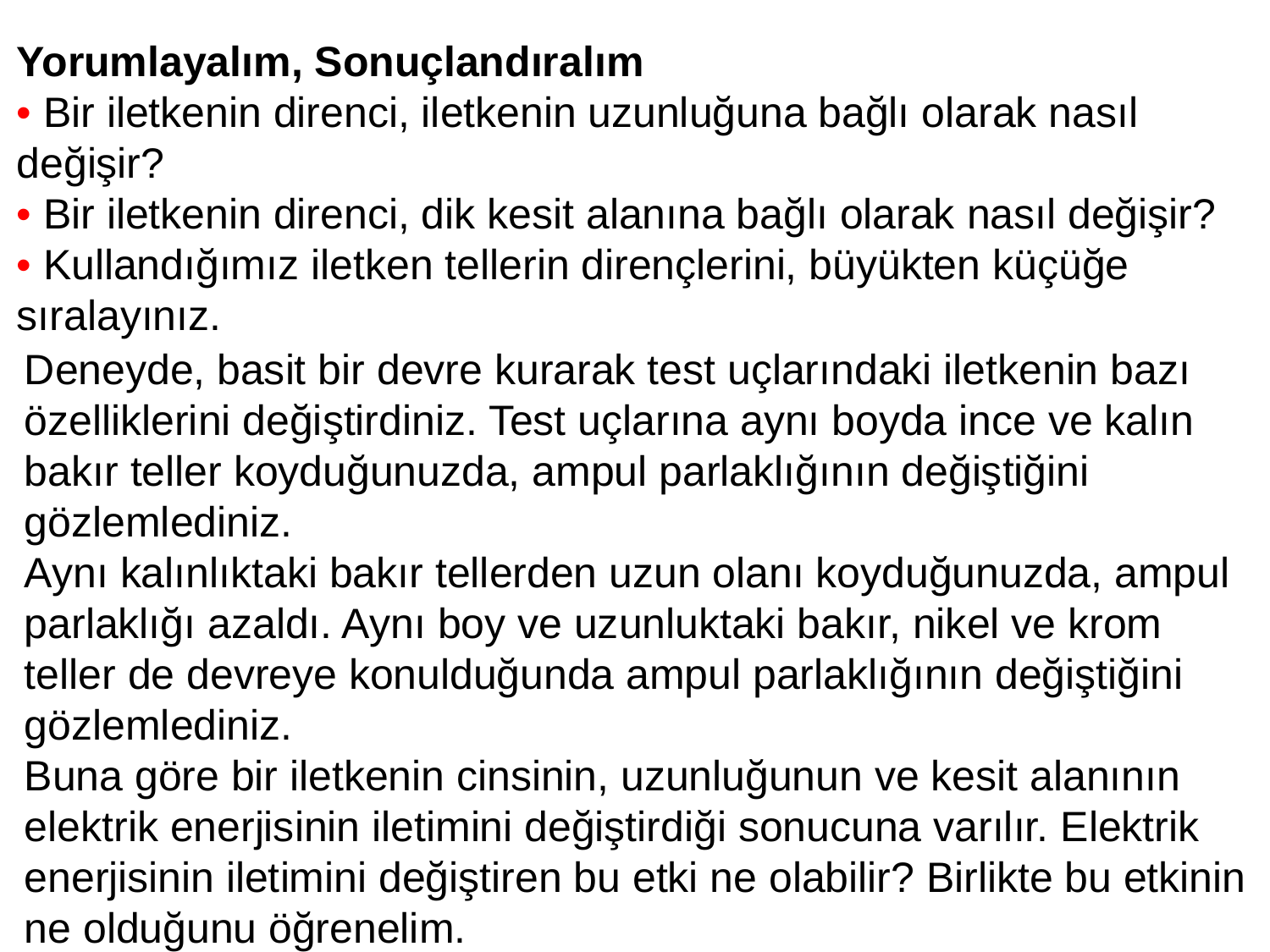

Yorumlayalım, Sonuçlandıralım
• Bir iletkenin direnci, iletkenin uzunluğuna bağlı olarak nasıl değişir?
• Bir iletkenin direnci, dik kesit alanına bağlı olarak nasıl değişir?
• Kullandığımız iletken tellerin dirençlerini, büyükten küçüğe sıralayınız.
Deneyde, basit bir devre kurarak test uçlarındaki iletkenin bazı özelliklerini değiştirdiniz. Test uçlarına aynı boyda ince ve kalın bakır teller koyduğunuzda, ampul parlaklığının değiştiğini gözlemlediniz.
Aynı kalınlıktaki bakır tellerden uzun olanı koyduğunuzda, ampul parlaklığı azaldı. Aynı boy ve uzunluktaki bakır, nikel ve krom teller de devreye konulduğunda ampul parlaklığının değiştiğini gözlemlediniz.
Buna göre bir iletkenin cinsinin, uzunluğunun ve kesit alanının elektrik enerjisinin iletimini değiştirdiği sonucuna varılır. Elektrik enerjisinin iletimini değiştiren bu etki ne olabilir? Birlikte bu etkinin ne olduğunu öğrenelim.